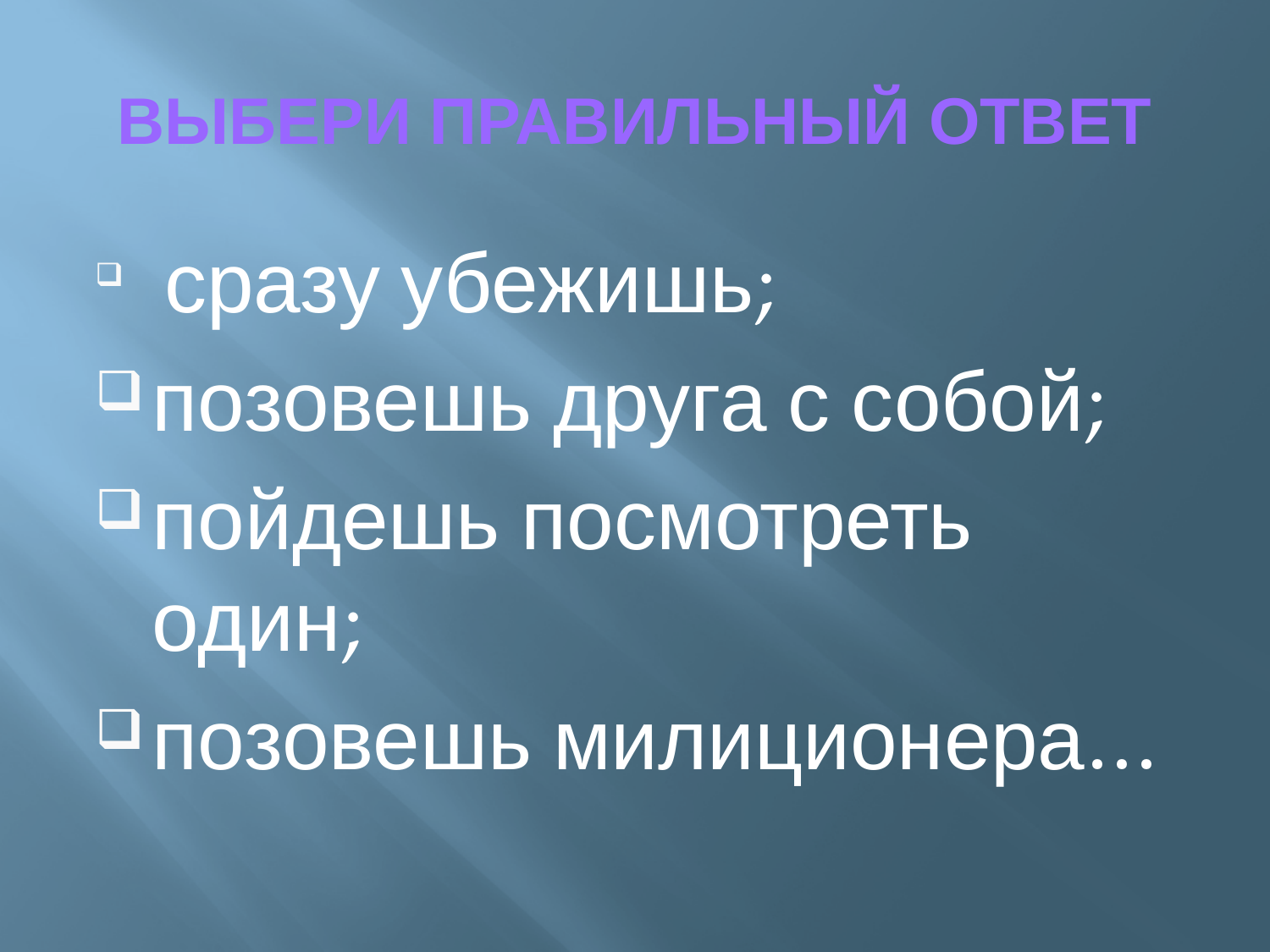

# ВЫБЕРИ ПРАВИЛЬНЫЙ ОТВЕТ
 сразу убежишь;
позовешь друга с собой;
пойдешь посмотреть один;
позовешь милиционера…